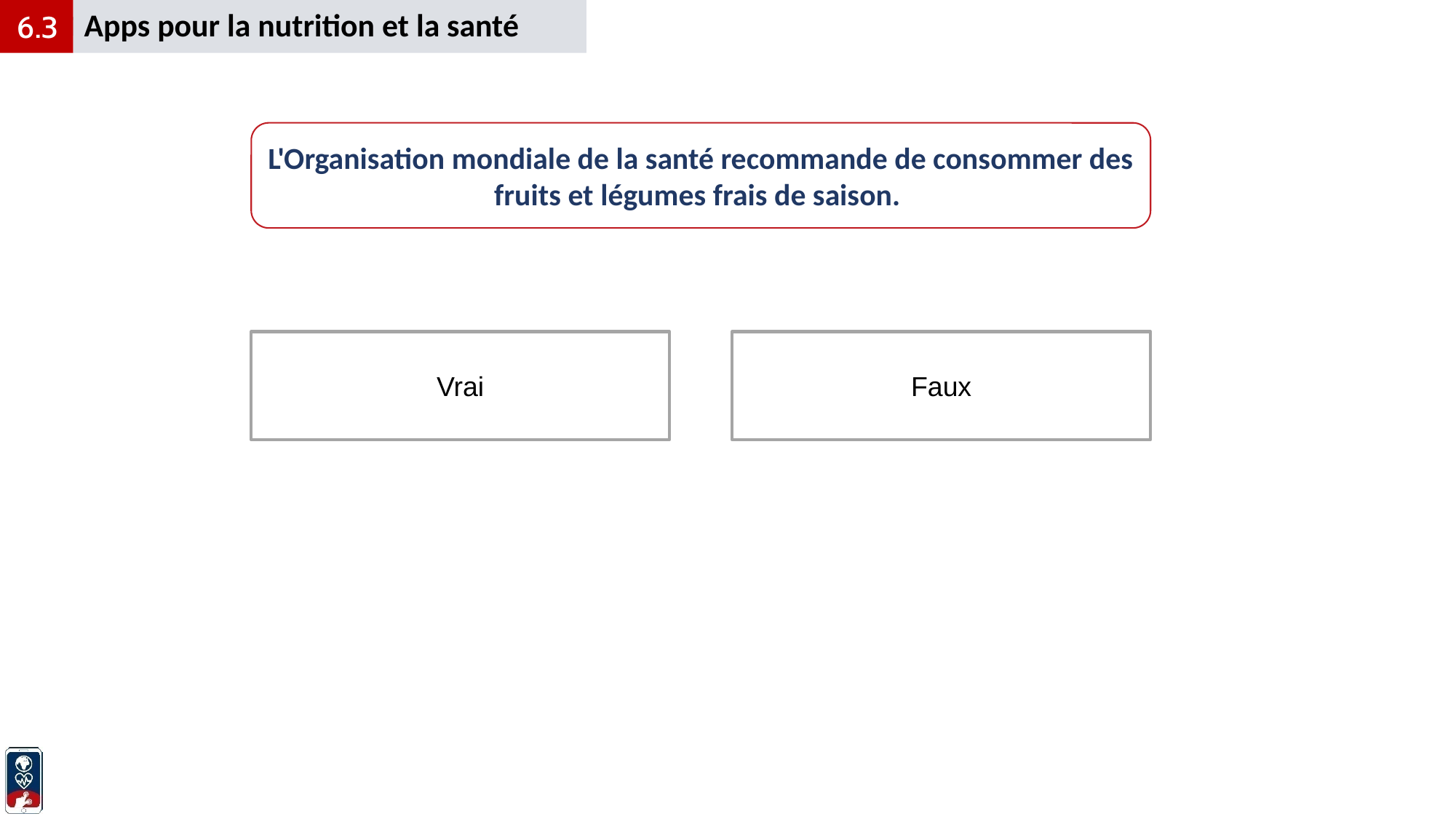

Apps pour la nutrition et la santé
6.3
L'Organisation mondiale de la santé recommande de consommer des fruits et légumes frais de saison.
Vrai
Faux